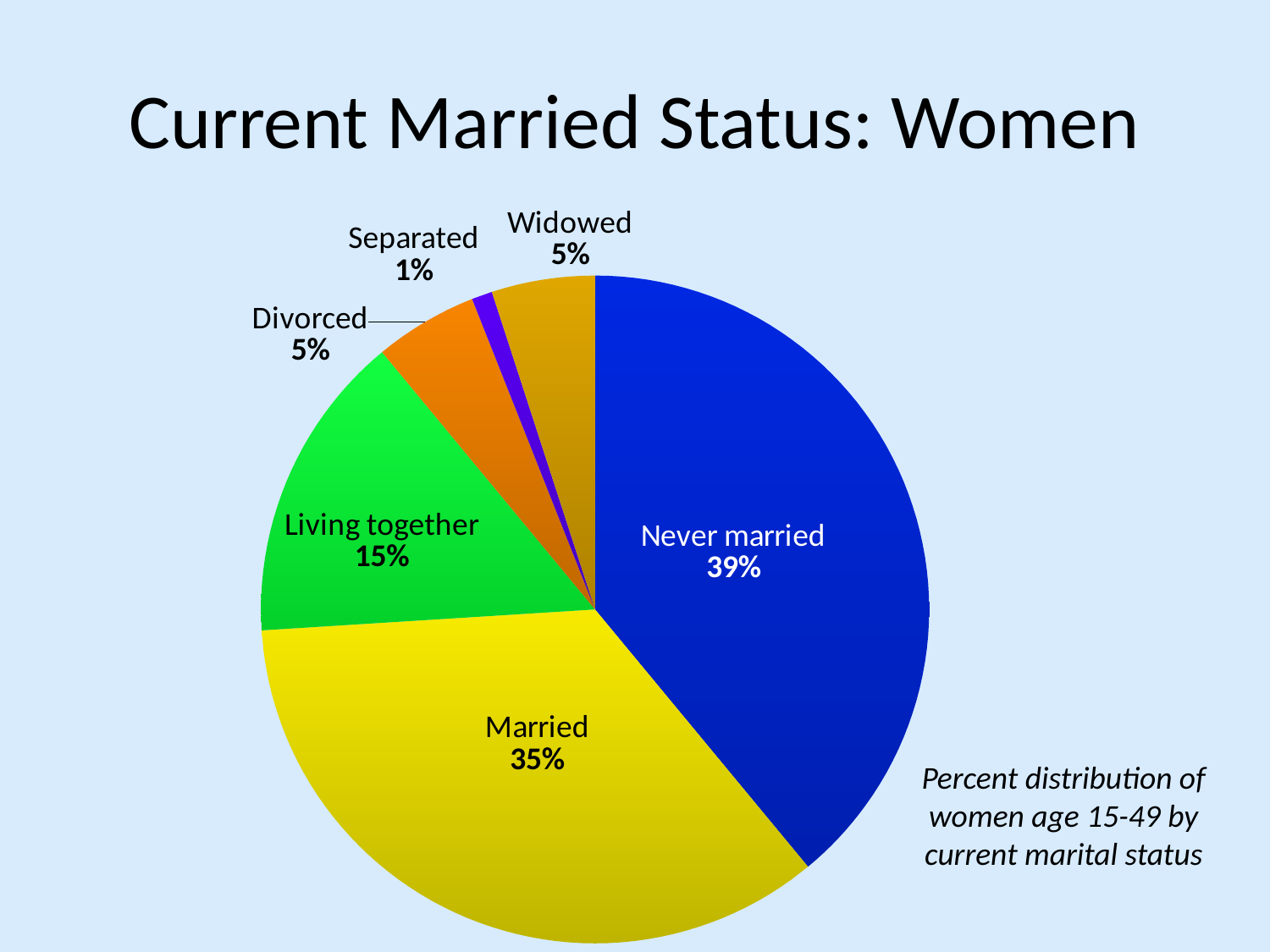

# Current Married Status: Women

### Chart

| Category | Column1 |
|---|---|
| Never married | 39.0 |
| Married | 35.0 |
| Living together | 15.0 |
| Divorced | 5.0 |
| Separated | 1.0 |
| Widowed | 5.0 |
Percent distribution of women age 15-49 by current marital status